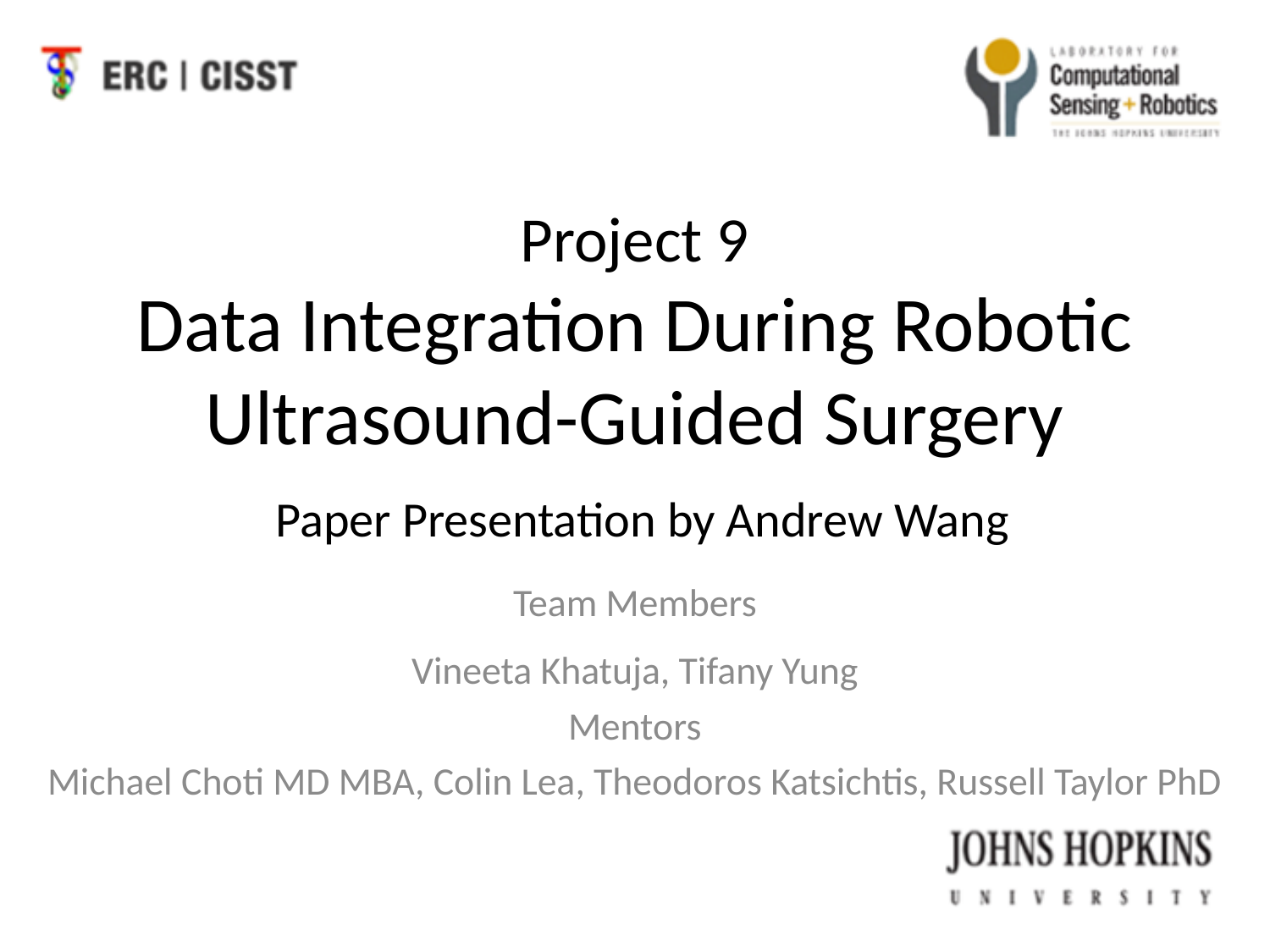

# Project 9 Data Integration During Robotic Ultrasound-Guided Surgery
Paper Presentation by Andrew Wang
Team Members
Vineeta Khatuja, Tifany Yung
Mentors
Michael Choti MD MBA, Colin Lea, Theodoros Katsichtis, Russell Taylor PhD